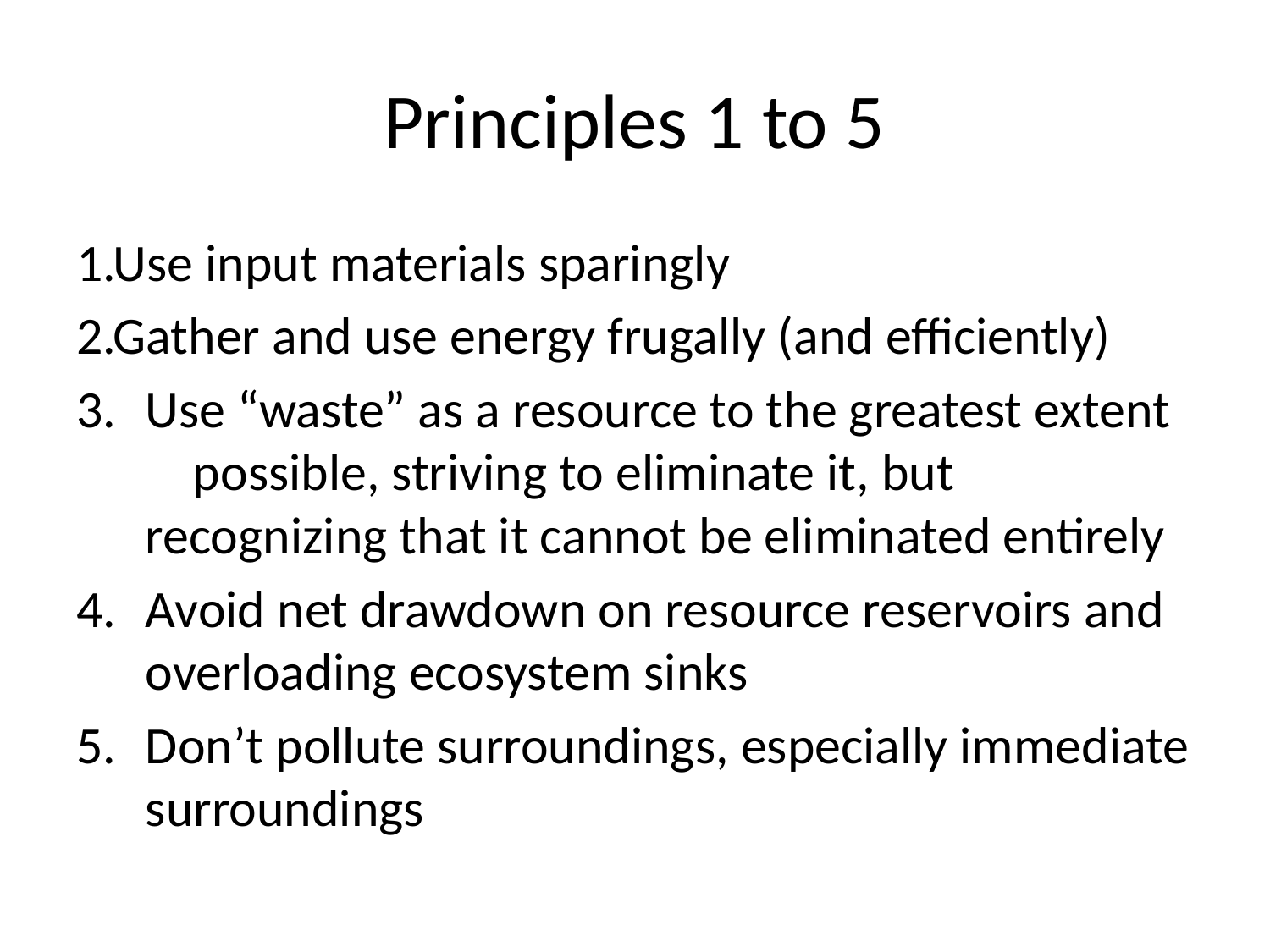

# Principles 1 to 5
Use input materials sparingly
Gather and use energy frugally (and efficiently)
Use “waste” as a resource to the greatest extent      possible, striving to eliminate it, but recognizing that it cannot be eliminated entirely
Avoid net drawdown on resource reservoirs and overloading ecosystem sinks
Don’t pollute surroundings, especially immediate surroundings